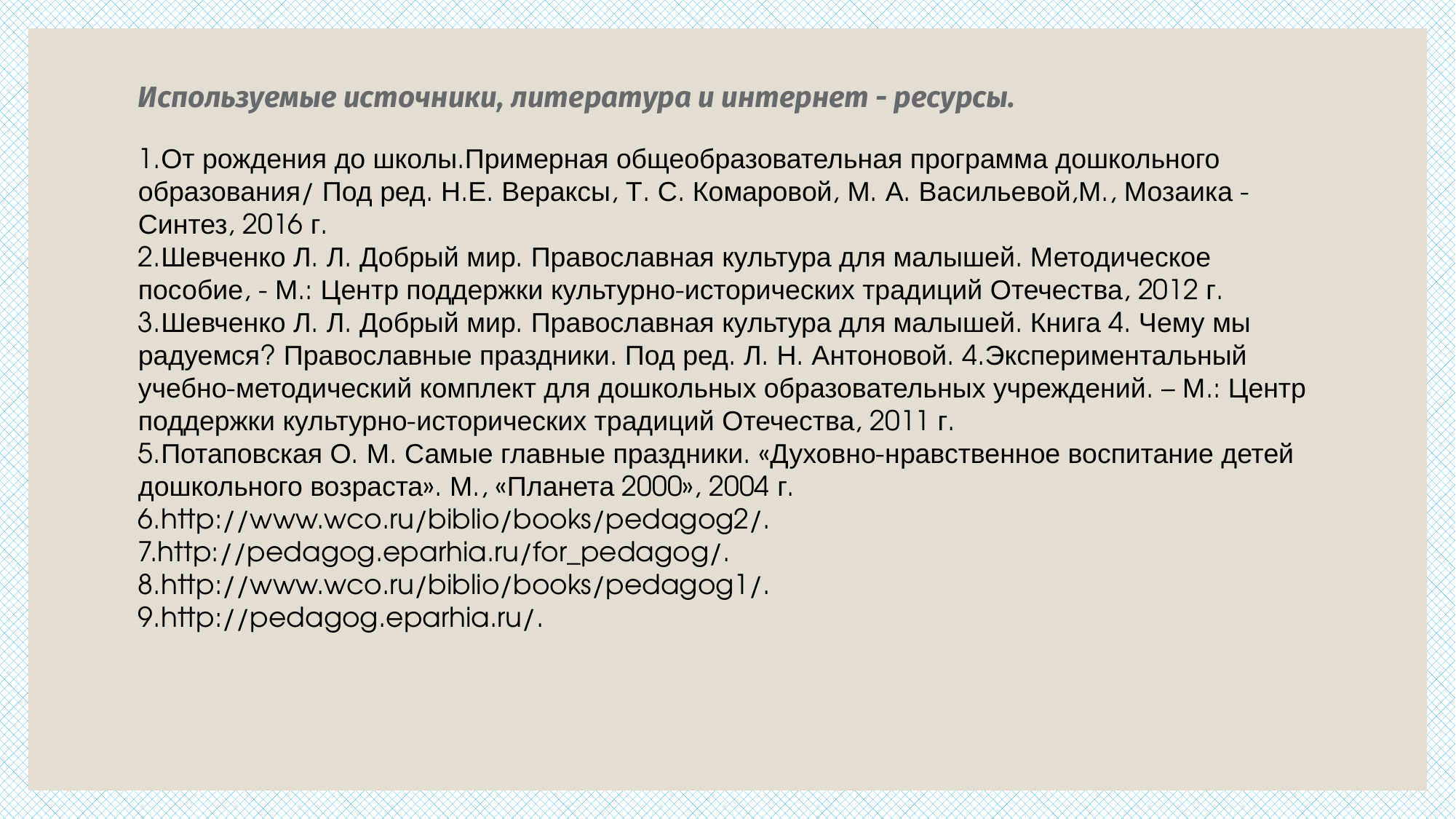

# Используемые источники, литература и интернет - ресурсы.
1.От рождения до школы.Примерная общеобразовательная программа дошкольного образования/ Под ред. Н.Е. Вераксы, Т. С. Комаровой, М. А. Васильевой,М., Мозаика - Синтез, 2016 г.
2.Шевченко Л. Л. Добрый мир. Православная культура для малышей. Методическое пособие, - М.: Центр поддержки культурно-исторических традиций Отечества, 2012 г.
3.Шевченко Л. Л. Добрый мир. Православная культура для малышей. Книга 4. Чему мы радуемся? Православные праздники. Под ред. Л. Н. Антоновой. 4.Экспериментальный учебно-методический комплект для дошкольных образовательных учреждений. – М.: Центр поддержки культурно-исторических традиций Отечества, 2011 г.
5.Потаповская О. М. Самые главные праздники. «Духовно-нравственное воспитание детей дошкольного возраста». М., «Планета 2000», 2004 г.
6.http://www.wco.ru/biblio/books/pedagog2/.
7.http://pedagog.eparhia.ru/for_pedagog/.
8.http://www.wco.ru/biblio/books/pedagog1/.
9.http://pedagog.eparhia.ru/.